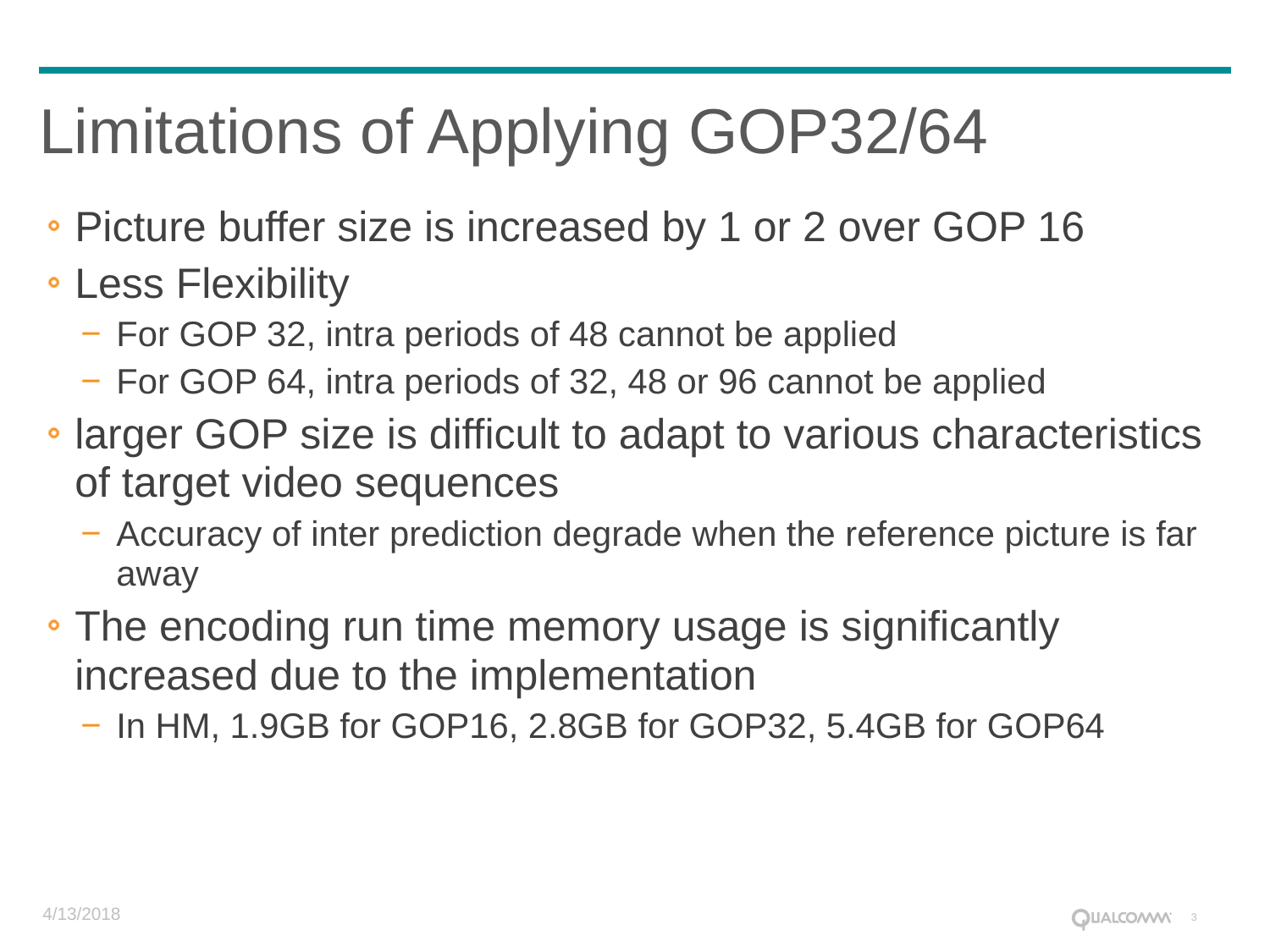

# Limitations of Applying GOP32/64
Picture buffer size is increased by 1 or 2 over GOP 16
Less Flexibility
For GOP 32, intra periods of 48 cannot be applied
For GOP 64, intra periods of 32, 48 or 96 cannot be applied
larger GOP size is difficult to adapt to various characteristics of target video sequences
Accuracy of inter prediction degrade when the reference picture is far away
The encoding run time memory usage is significantly increased due to the implementation
In HM, 1.9GB for GOP16, 2.8GB for GOP32, 5.4GB for GOP64